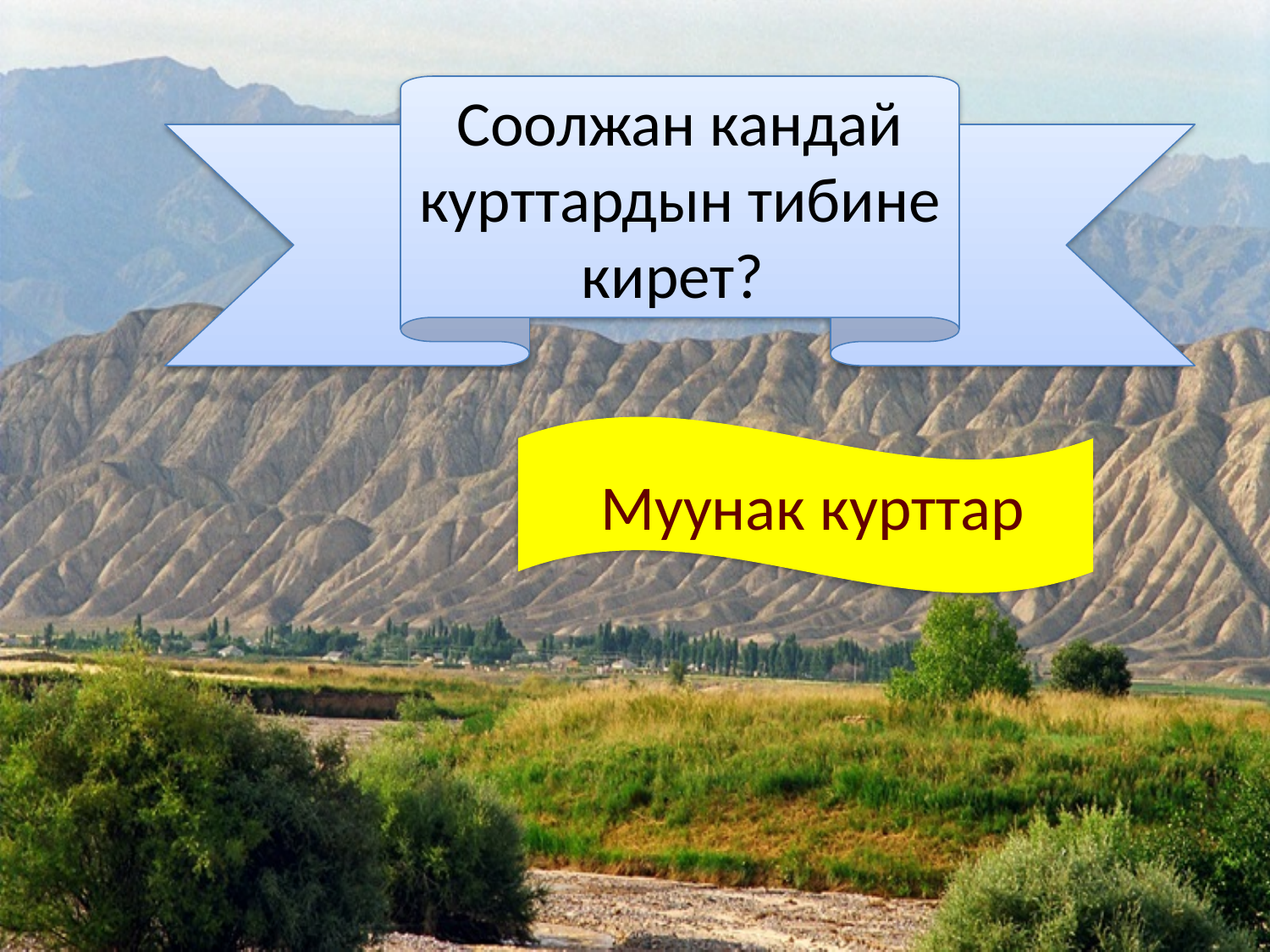

Соолжан кандай курттардын тибине кирет?
 Муунак курттар